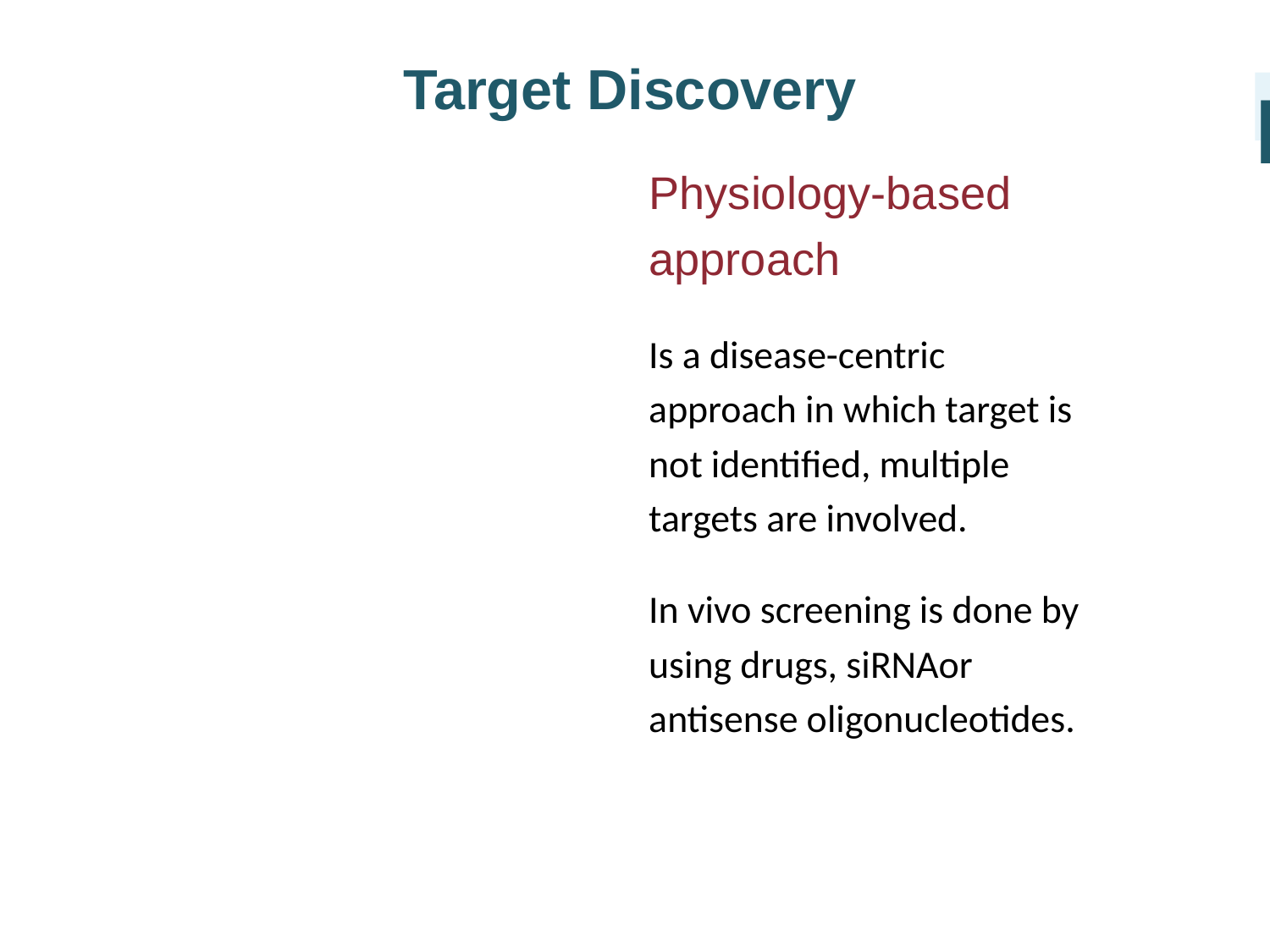

Target Discovery
I
Physiology-based
approach
Is a disease-centric approach in which target is not identified, multiple targets are involved.
In vivo screening is done by using drugs, siRNAor antisense oligonucleotides.